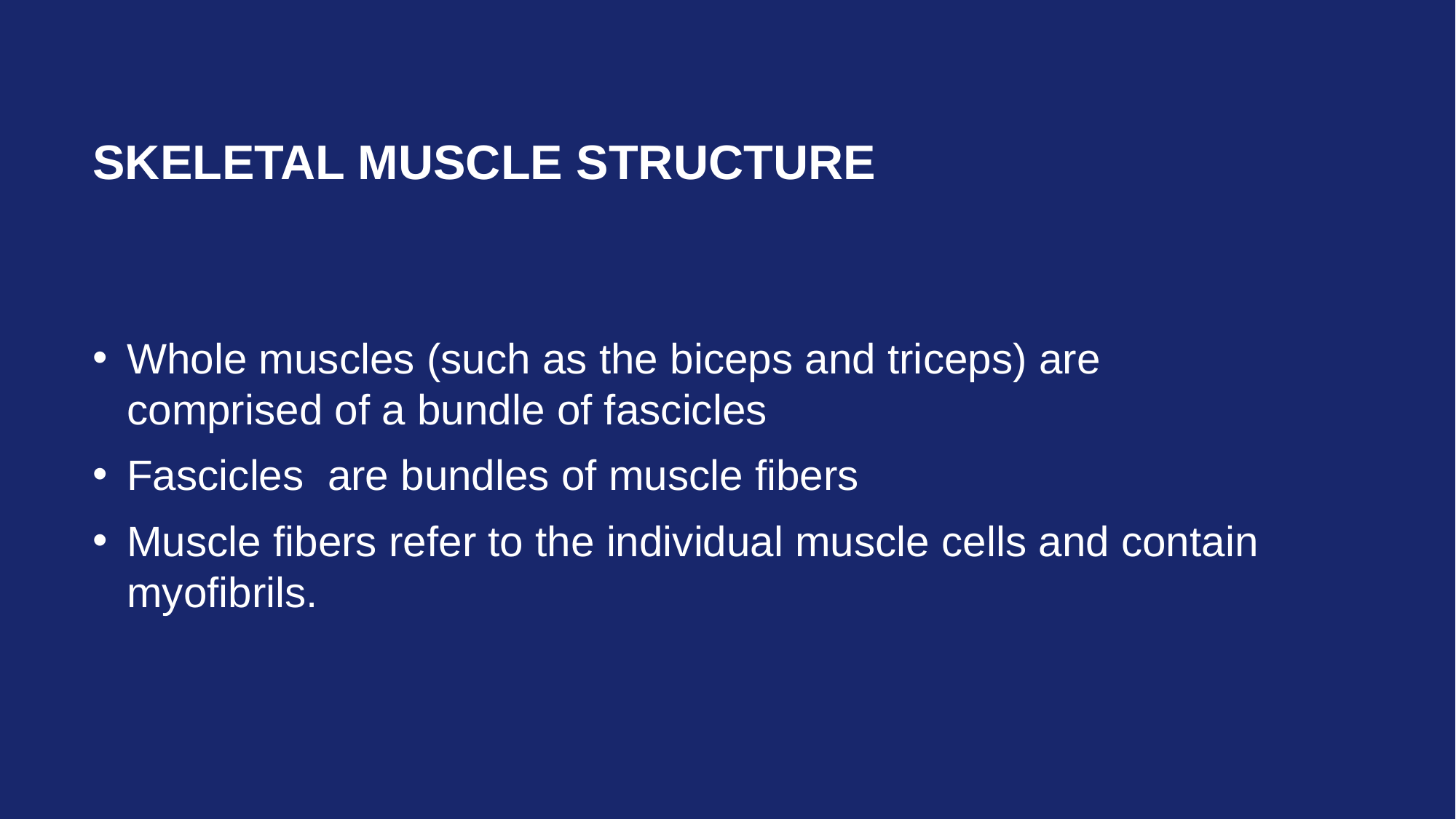

# Skeletal Muscle Structure
Whole muscles (such as the biceps and triceps) are comprised of a bundle of fascicles
Fascicles  are bundles of muscle fibers
Muscle fibers refer to the individual muscle cells and contain myofibrils.